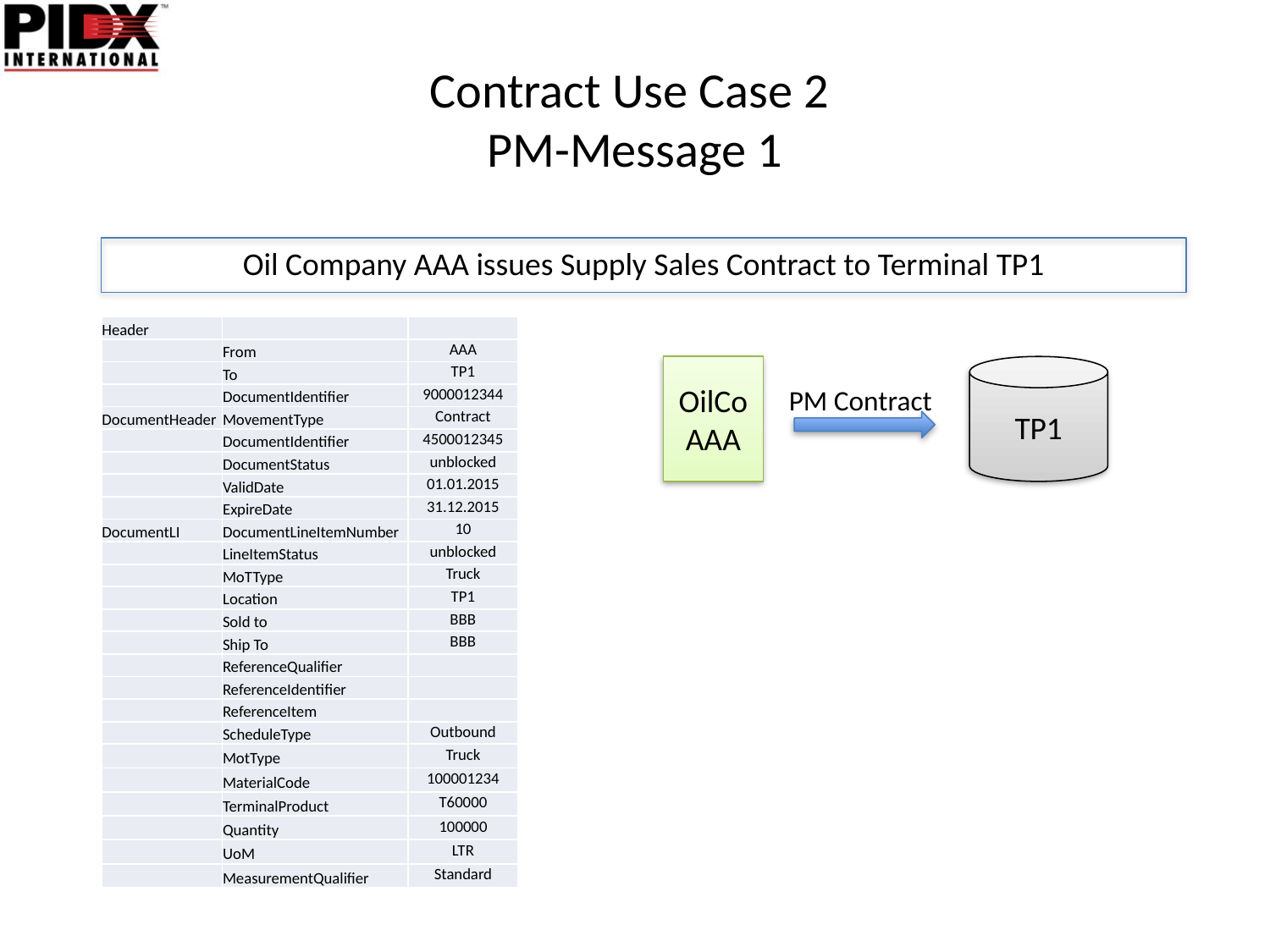

# Contract Use Case 2 PM-Message 1
                   Oil Company AAA issues Supply Sales Contract to Terminal TP1

| Header |  |  |
| --- | --- | --- |
|  | From | AAA |
|  | To | TP1 |
|  | DocumentIdentifier | 9000012344 |
| DocumentHeader | MovementType | Contract |
|  | DocumentIdentifier | 4500012345 |
|  | DocumentStatus | unblocked |
|  | ValidDate | 01.01.2015 |
|  | ExpireDate | 31.12.2015 |
| DocumentLI | DocumentLineItemNumber | 10 |
|  | LineItemStatus | unblocked |
|  | MoTType | Truck |
|  | Location | TP1 |
|  | Sold to | BBB |
|  | Ship To | BBB |
|  | ReferenceQualifier |  |
|  | ReferenceIdentifier |  |
|  | ReferenceItem |  |
|  | ScheduleType | Outbound |
|  | MotType | Truck |
|  | MaterialCode | 100001234 |
|  | TerminalProduct | T60000 |
|  | Quantity | 100000 |
|  | UoM | LTR |
|  | MeasurementQualifier | Standard |
OilCo
AAA
TP1
PM Contract